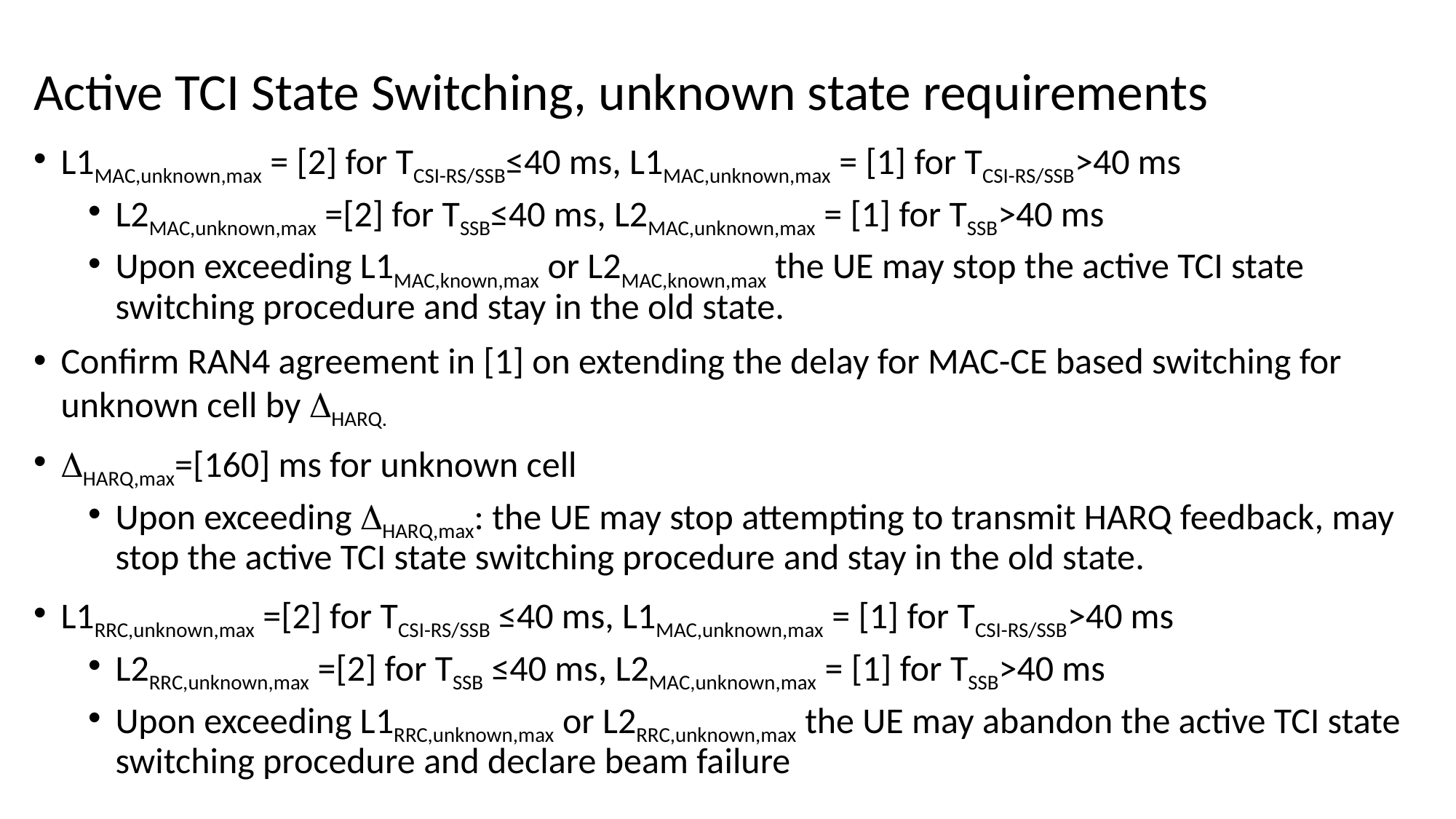

# Active TCI State Switching, unknown state requirements
L1MAC,unknown,max = [2] for TCSI-RS/SSB≤40 ms, L1MAC,unknown,max = [1] for TCSI-RS/SSB>40 ms
L2MAC,unknown,max =[2] for TSSB≤40 ms, L2MAC,unknown,max = [1] for TSSB>40 ms
Upon exceeding L1MAC,known,max or L2MAC,known,max the UE may stop the active TCI state switching procedure and stay in the old state.
Confirm RAN4 agreement in [1] on extending the delay for MAC-CE based switching for unknown cell by ΔHARQ.
ΔHARQ,max=[160] ms for unknown cell
Upon exceeding ΔHARQ,max: the UE may stop attempting to transmit HARQ feedback, may stop the active TCI state switching procedure and stay in the old state.
L1RRC,unknown,max =[2] for TCSI-RS/SSB ≤40 ms, L1MAC,unknown,max = [1] for TCSI-RS/SSB>40 ms
L2RRC,unknown,max =[2] for TSSB ≤40 ms, L2MAC,unknown,max = [1] for TSSB>40 ms
Upon exceeding L1RRC,unknown,max or L2RRC,unknown,max the UE may abandon the active TCI state switching procedure and declare beam failure